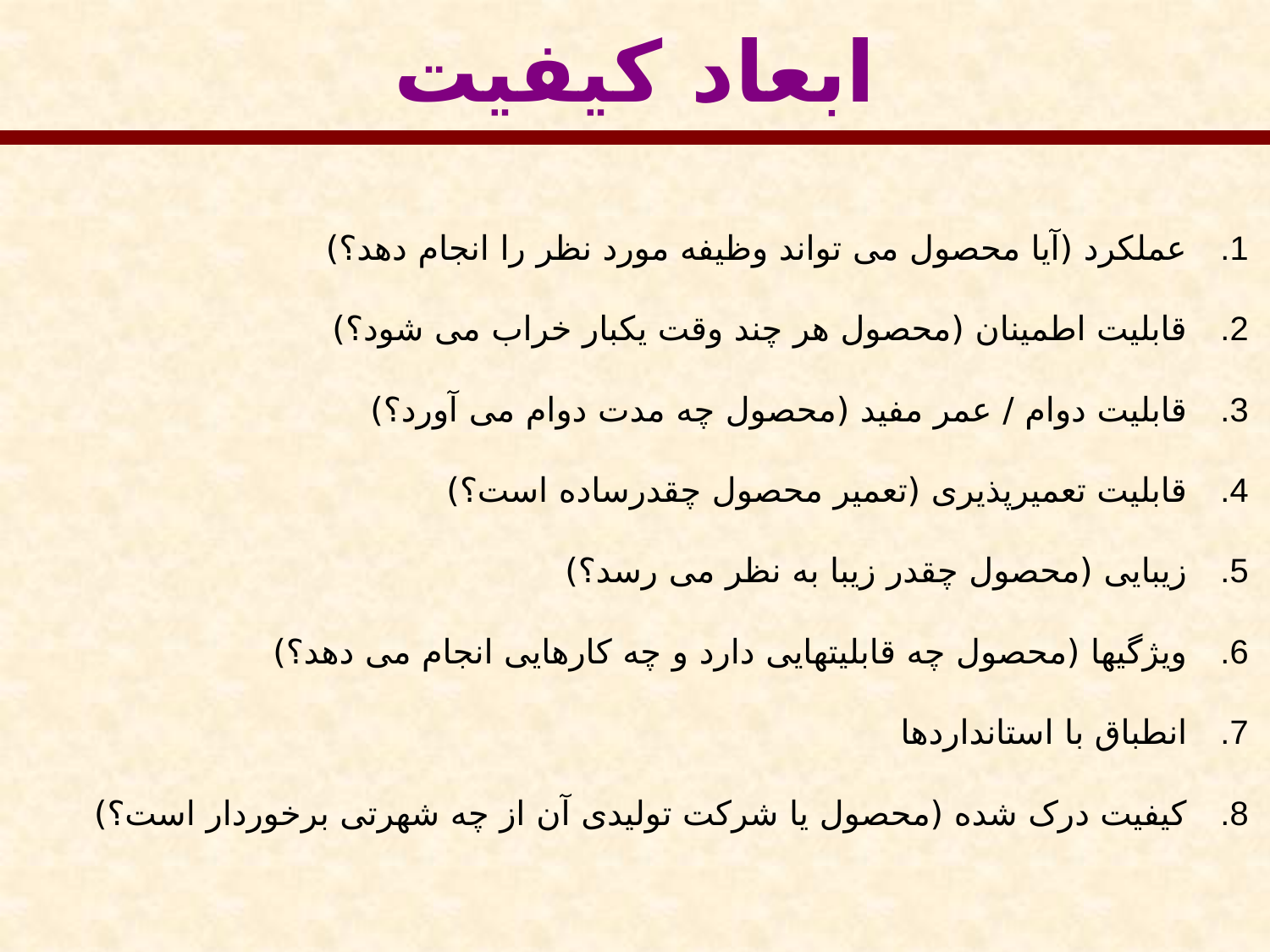

ابعاد کیفیت

عملکرد (آیا محصول می تواند وظیفه مورد نظر را انجام دهد؟)
قابلیت اطمینان (محصول هر چند وقت یکبار خراب می شود؟)
قابلیت دوام / عمر مفید (محصول چه مدت دوام می آورد؟)
قابلیت تعمیرپذیری (تعمیر محصول چقدرساده است؟)
زیبایی (محصول چقدر زیبا به نظر می رسد؟)
ویژگیها (محصول چه قابلیتهایی دارد و چه کارهایی انجام می دهد؟)
انطباق با استانداردها
کیفیت درک شده (محصول یا شرکت تولیدی آن از چه شهرتی برخوردار است؟)